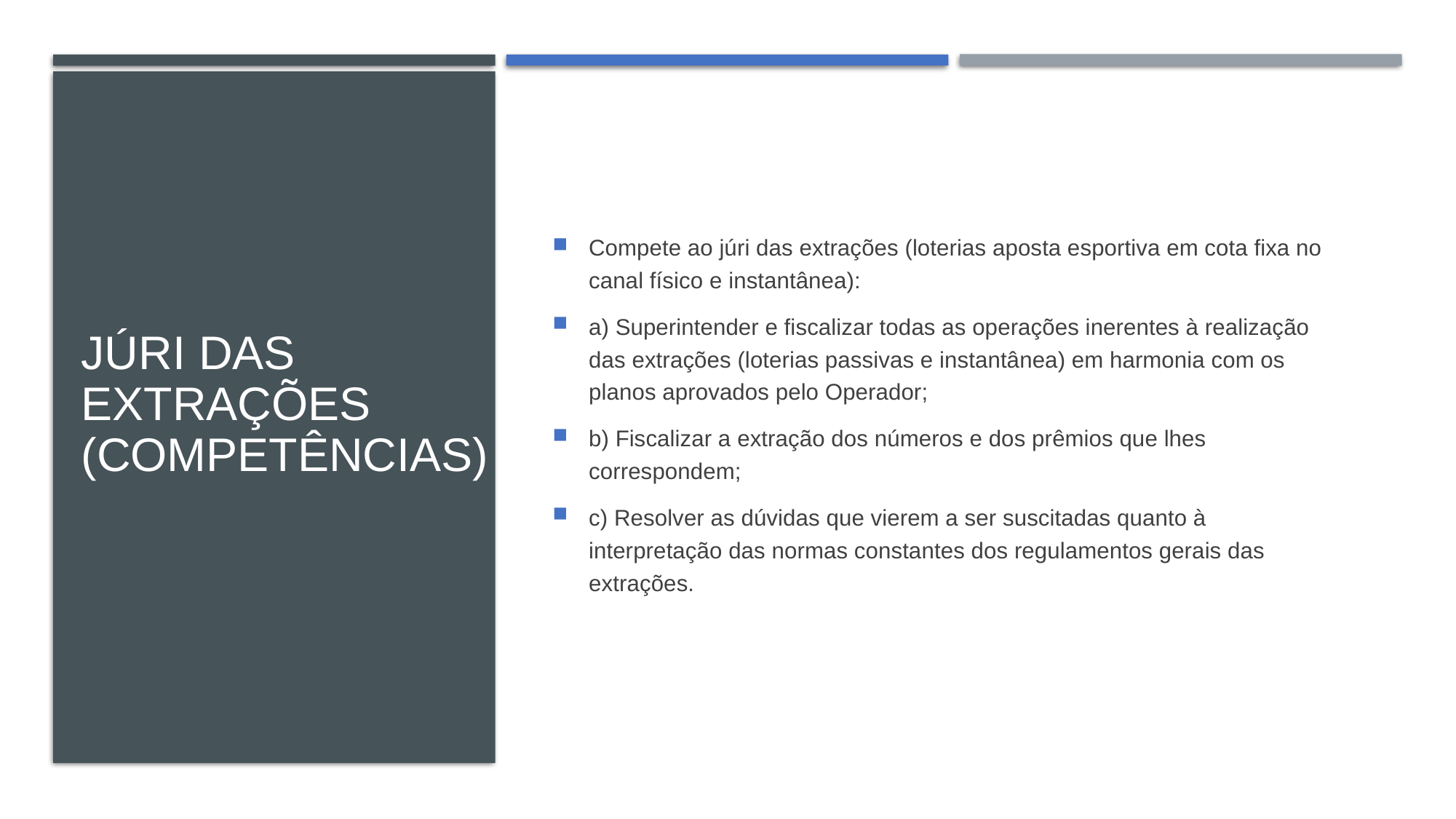

# Júri das Extrações (competências)
Compete ao júri das extrações (loterias aposta esportiva em cota fixa no canal físico e instantânea):
a) Superintender e fiscalizar todas as operações inerentes à realização das extrações (loterias passivas e instantânea) em harmonia com os planos aprovados pelo Operador;
b) Fiscalizar a extração dos números e dos prêmios que lhes correspondem;
c) Resolver as dúvidas que vierem a ser suscitadas quanto à interpretação das normas constantes dos regulamentos gerais das extrações.